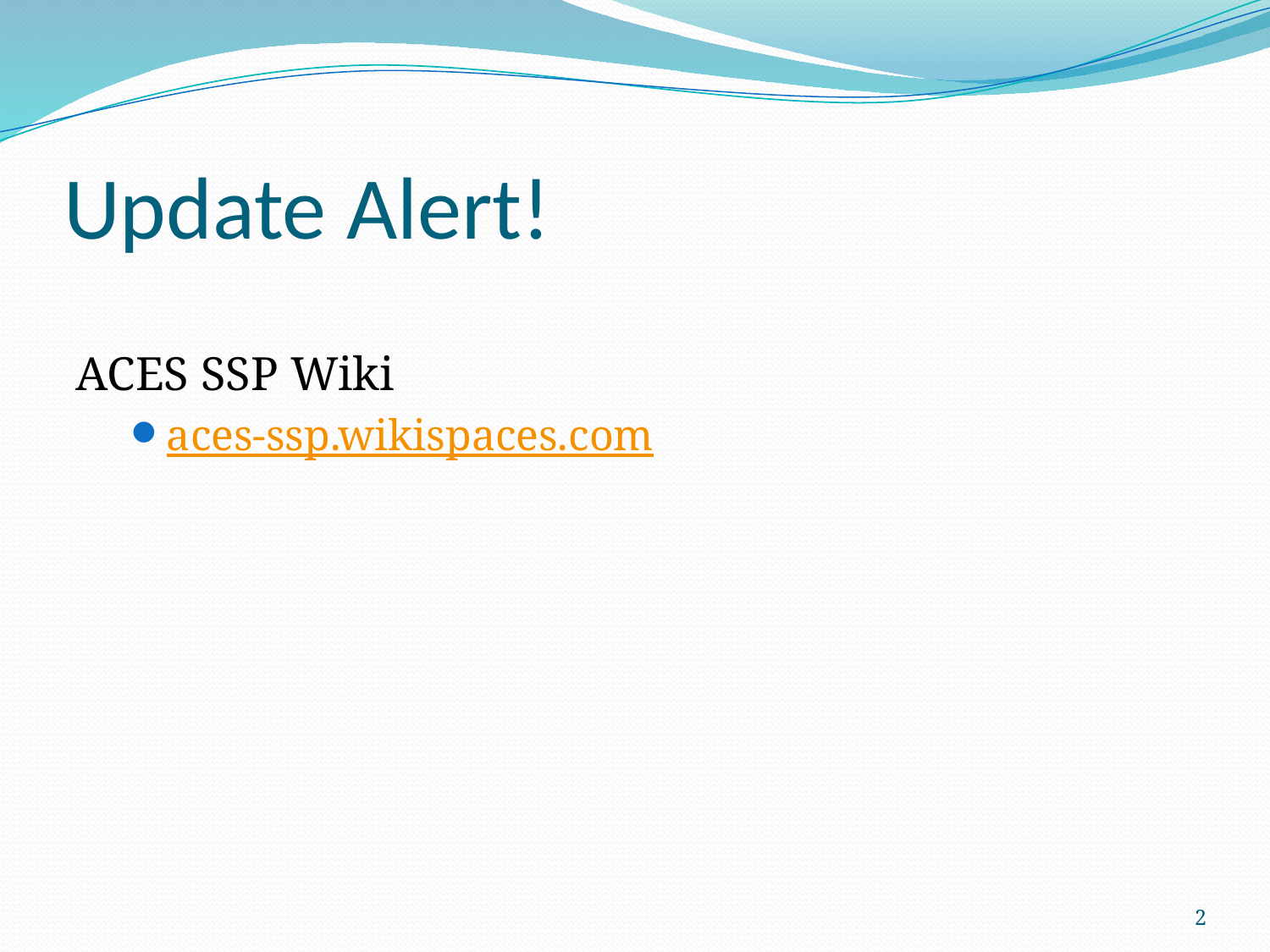

# Update Alert!
ACES SSP Wiki
aces-ssp.wikispaces.com

2